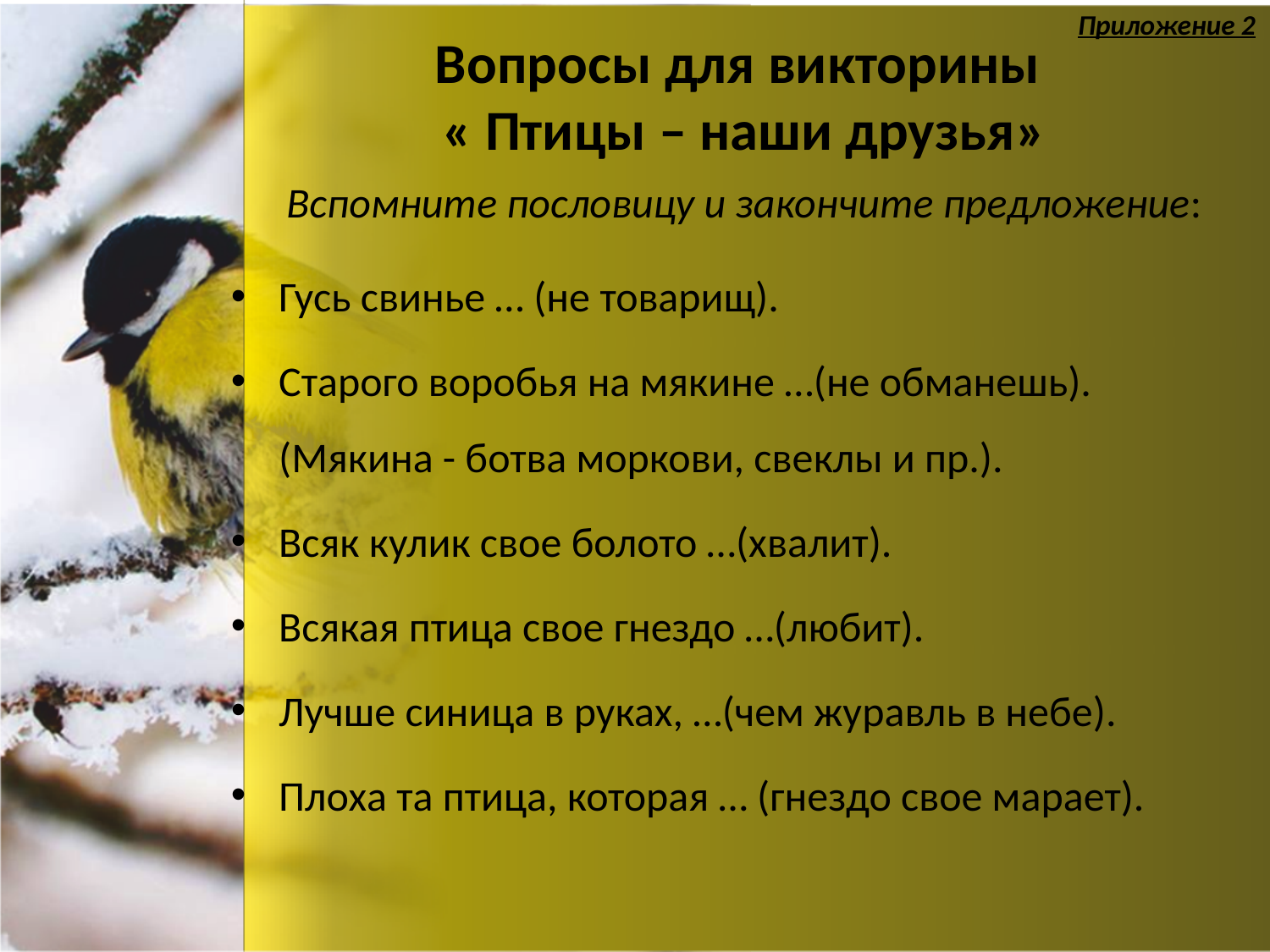

Приложение 2
# Вопросы для викторины « Птицы – наши друзья»
Вспомните пословицу и закончите предложение:
Гусь свинье … (не товарищ).
Старого воробья на мякине …(не обманешь).  (Мякина - ботва моркови, свеклы и пр.).
Всяк кулик свое болото …(хвалит).
Всякая птица свое гнездо …(любит).
Лучше синица в руках, …(чем журавль в небе).
Плоха та птица, которая … (гнездо свое марает).